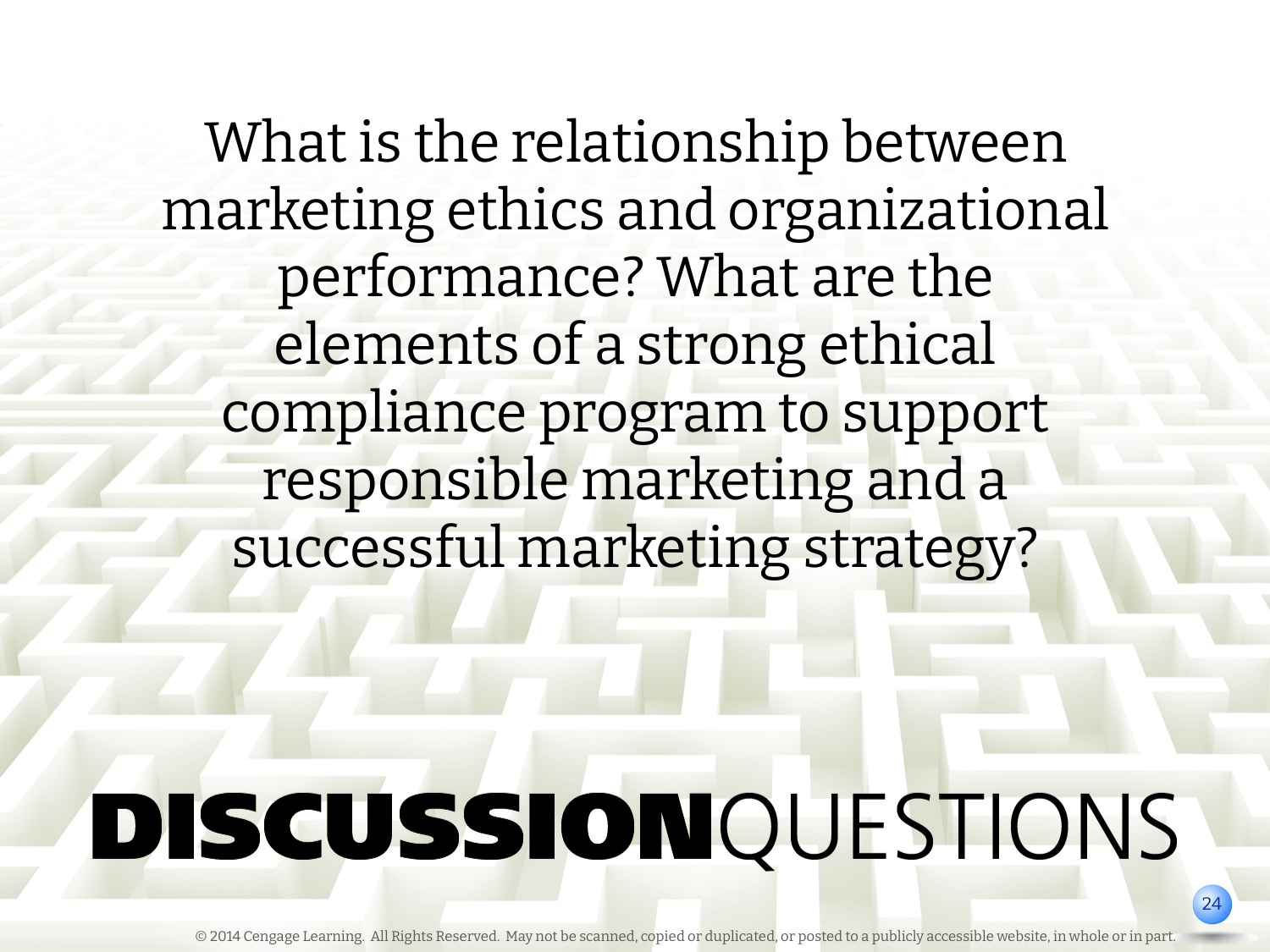

What is the relationship between marketing ethics and organizational performance? What are the elements of a strong ethical compliance program to support responsible marketing and a successful marketing strategy?
24